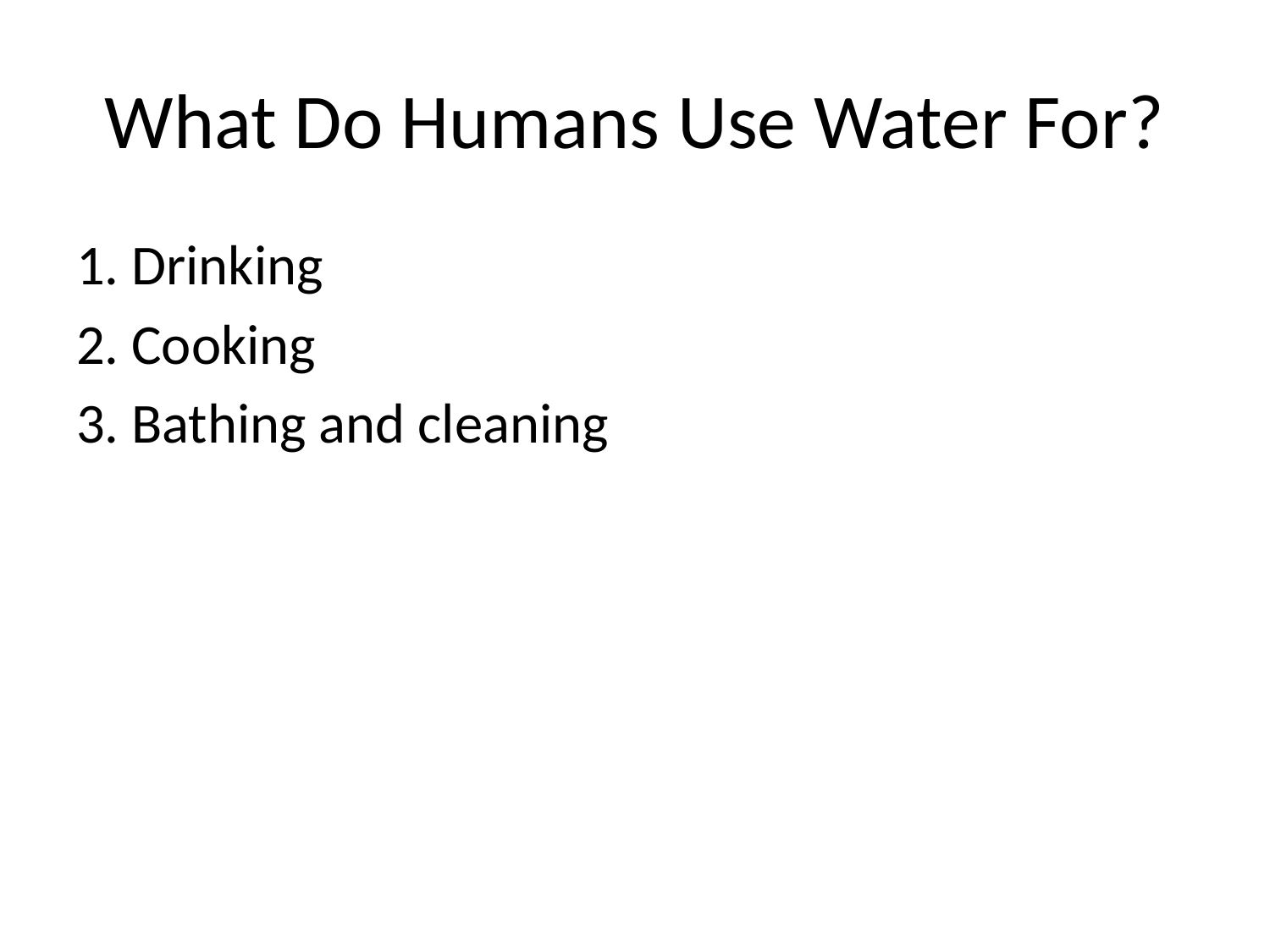

# What Do Humans Use Water For?
1. Drinking
2. Cooking
3. Bathing and cleaning